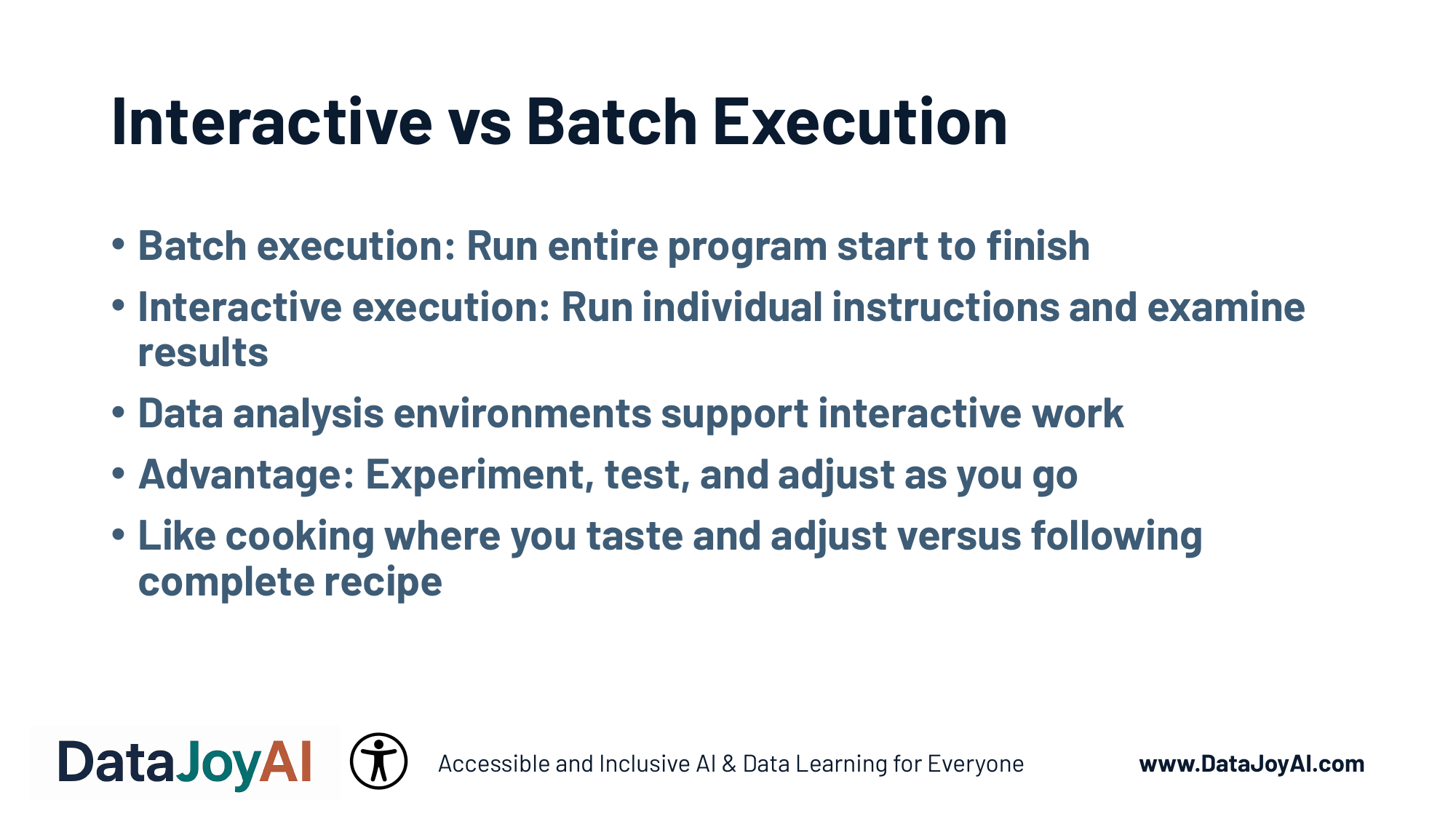

# Interactive vs Batch Execution
Batch execution: Run entire program start to finish
Interactive execution: Run individual instructions and examine results
Data analysis environments support interactive work
Advantage: Experiment, test, and adjust as you go
Like cooking where you taste and adjust versus following complete recipe